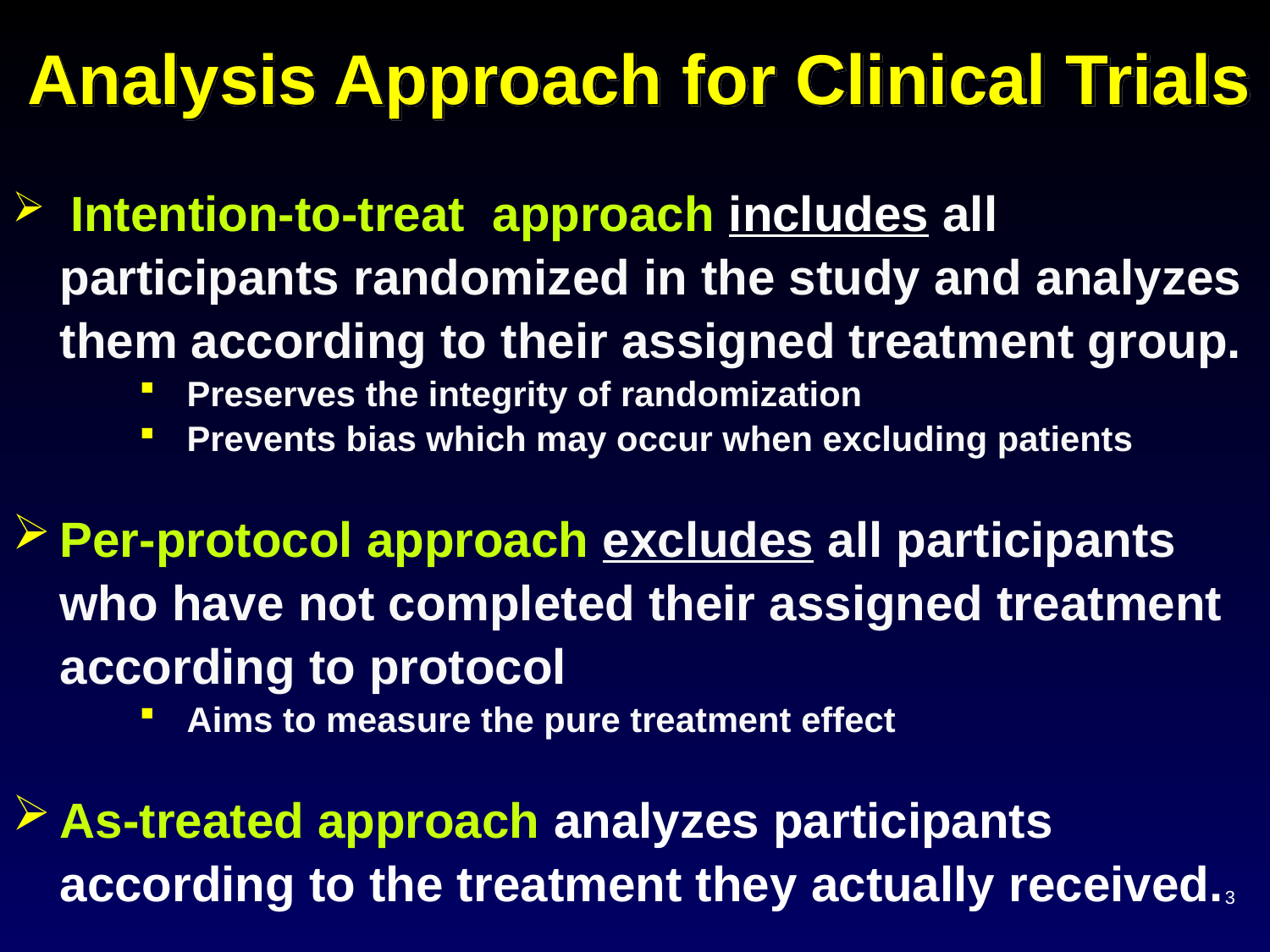

# Analysis Approach for Clinical Trials
 Intention-to-treat  approach includes all participants randomized in the study and analyzes them according to their assigned treatment group.
Preserves the integrity of randomization
Prevents bias which may occur when excluding patients

Per-protocol approach excludes all participants who have not completed their assigned treatment according to protocol
Aims to measure the pure treatment effect

As-treated approach analyzes participants according to the treatment they actually received.
3